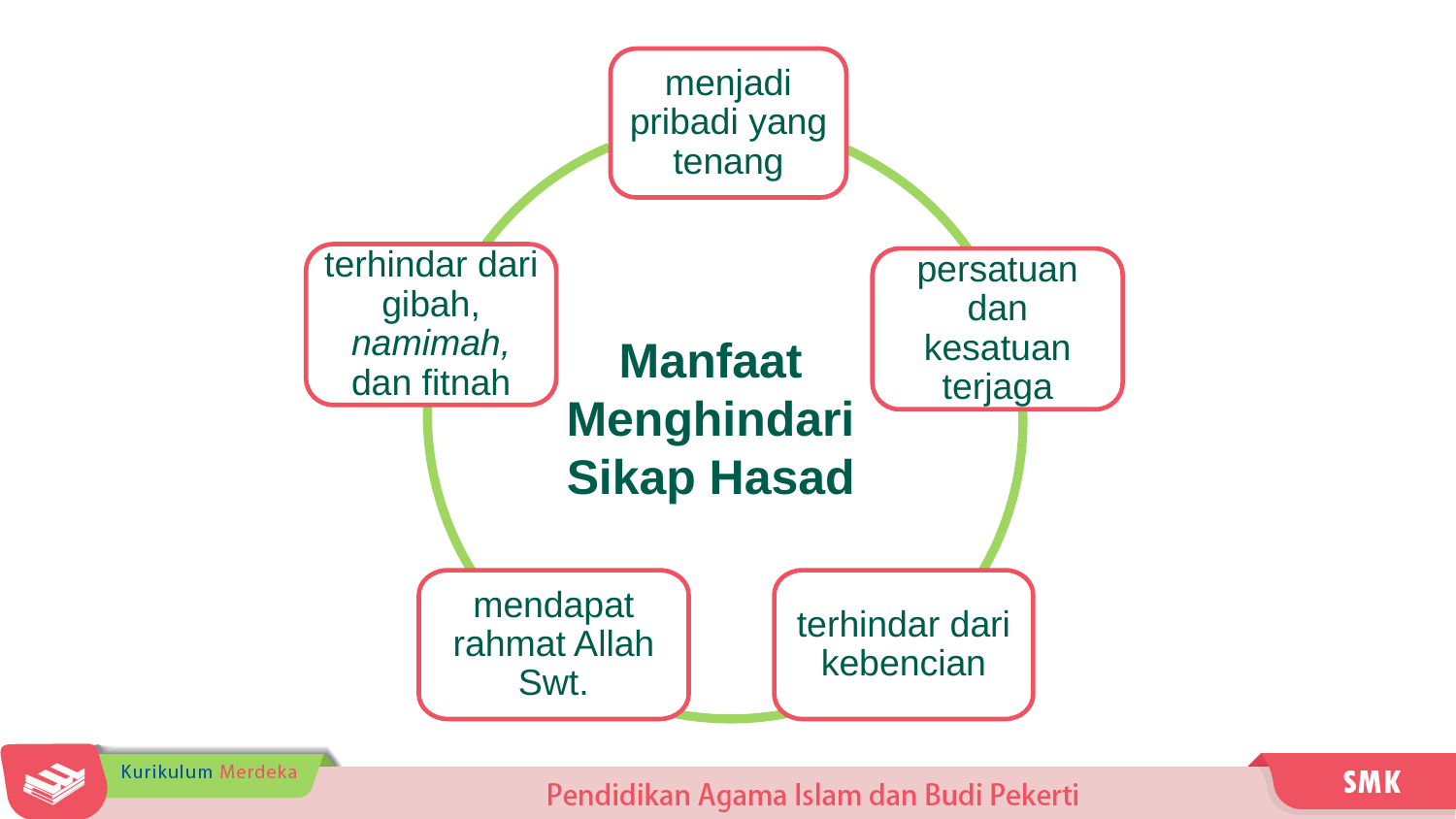

menjadi pribadi yang tenang
terhindar dari gibah, namimah, dan fitnah
persatuan dan kesatuan terjaga
Manfaat Menghindari Sikap Hasad
mendapat rahmat Allah Swt.
terhindar dari kebencian